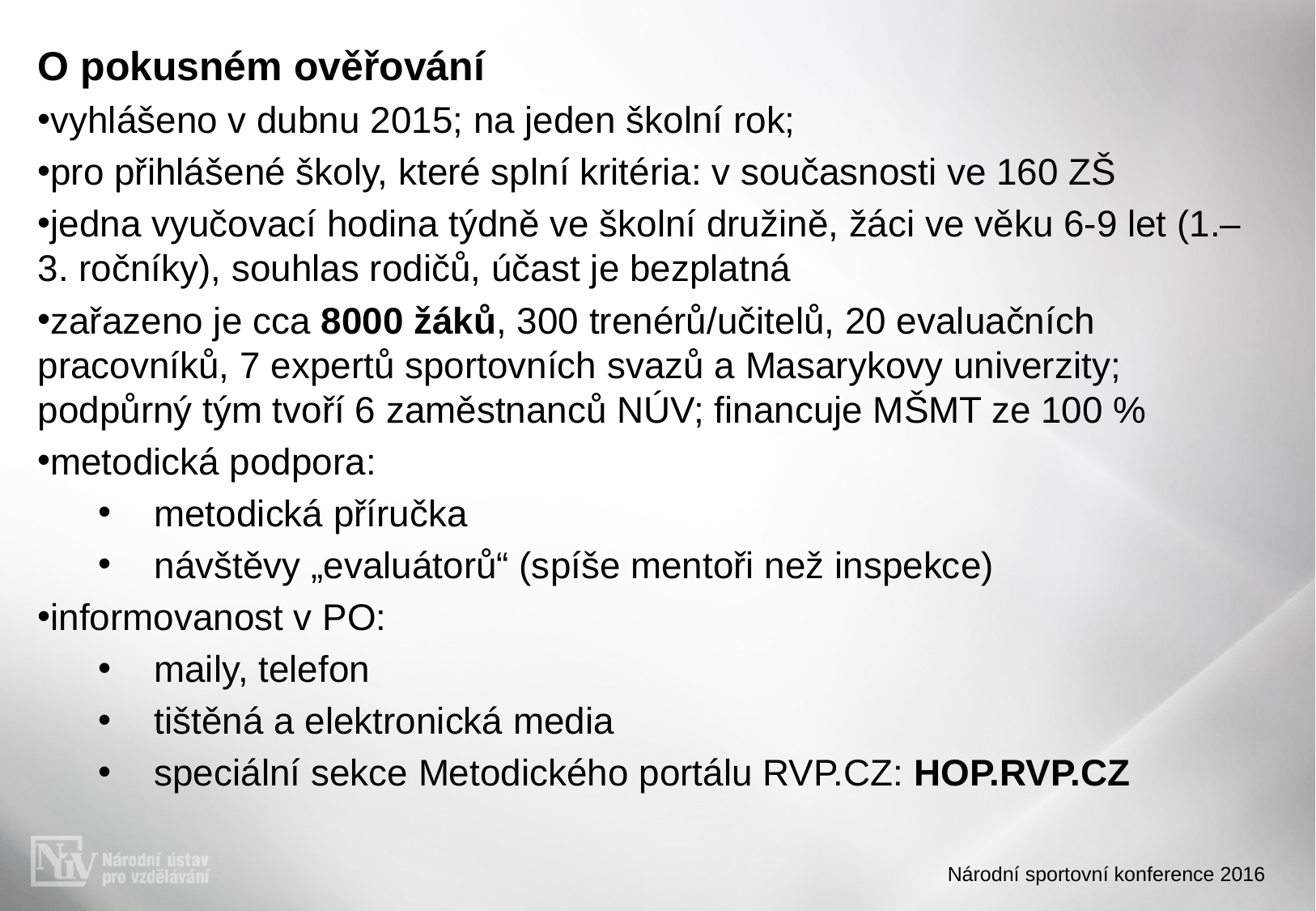

O pokusném ověřování
vyhlášeno v dubnu 2015; na jeden školní rok;
pro přihlášené školy, které splní kritéria: v současnosti ve 160 ZŠ
jedna vyučovací hodina týdně ve školní družině, žáci ve věku 6-9 let (1.–3. ročníky), souhlas rodičů, účast je bezplatná
zařazeno je cca 8000 žáků, 300 trenérů/učitelů, 20 evaluačních pracovníků, 7 expertů sportovních svazů a Masarykovy univerzity; podpůrný tým tvoří 6 zaměstnanců NÚV; financuje MŠMT ze 100 %
metodická podpora:
metodická příručka
návštěvy „evaluátorů“ (spíše mentoři než inspekce)
informovanost v PO:
maily, telefon
tištěná a elektronická media
speciální sekce Metodického portálu RVP.CZ: HOP.RVP.CZ

# Národní sportovní konference 2016